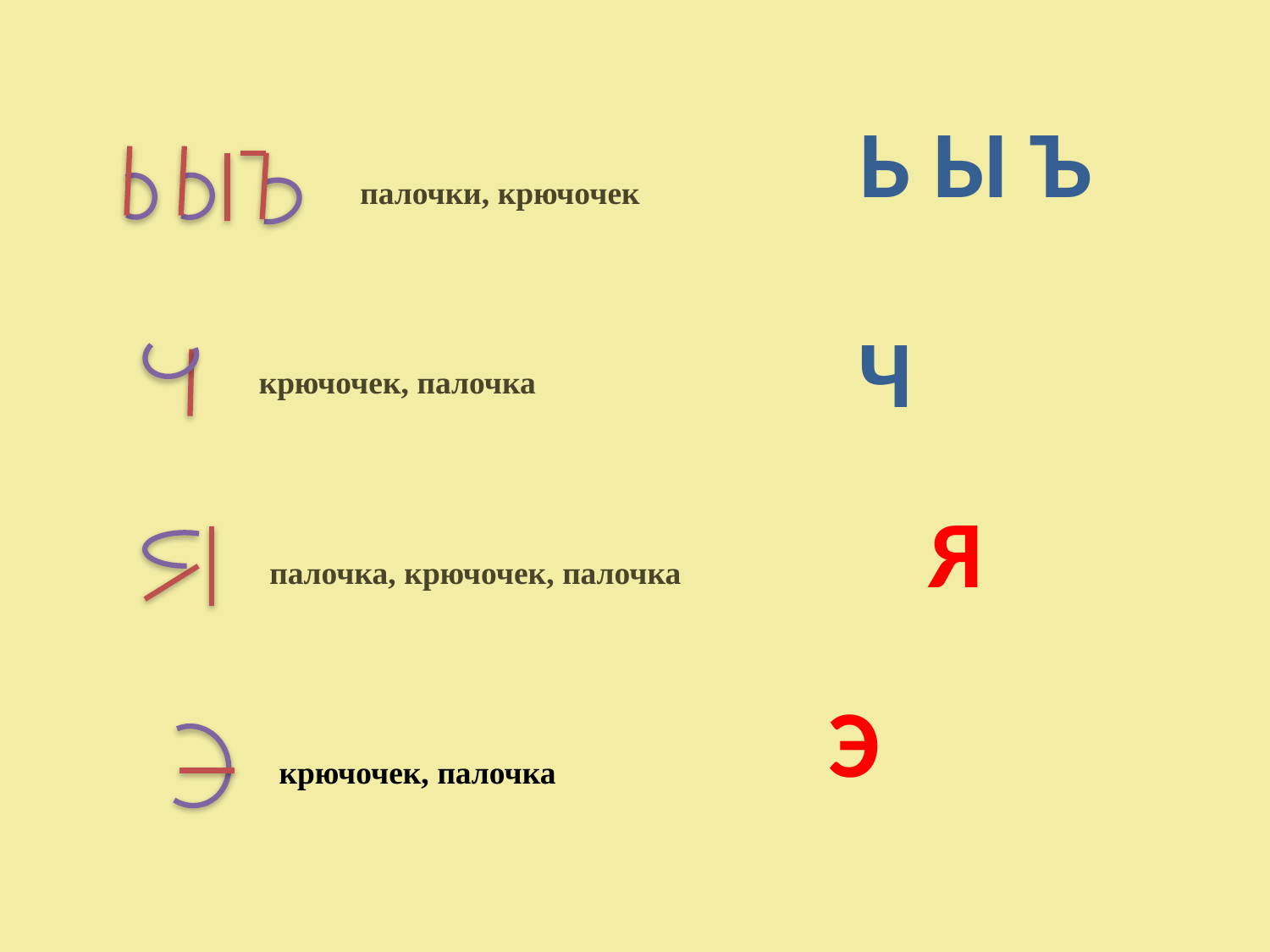

палочки, крючочек

крючочек, палочка

палочка, крючочек, палочка

крючочек, палочка
Ь Ы Ъ
Ч
Я
Э
А.А.102
4